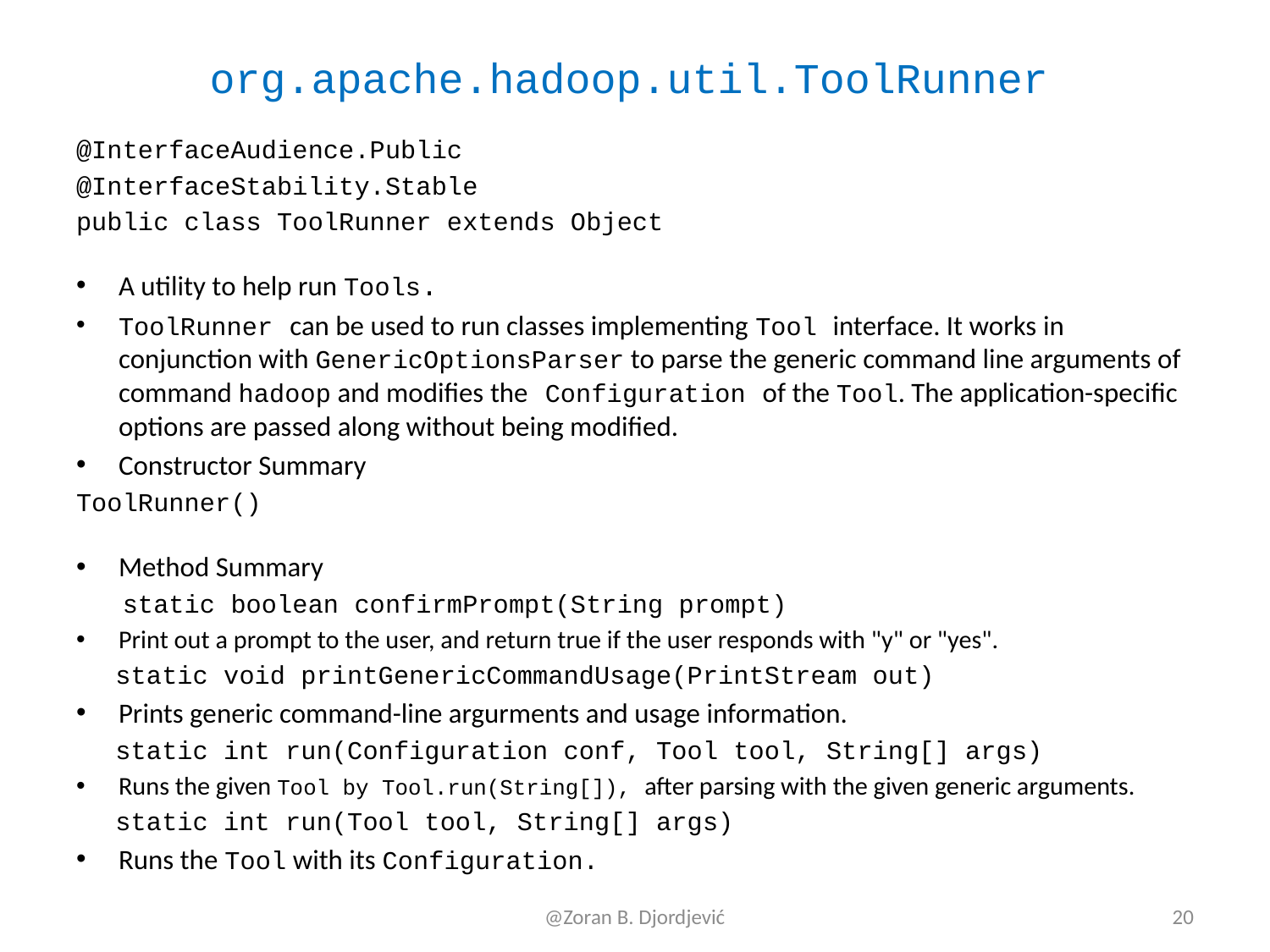

# org.apache.hadoop.util.ToolRunner
@InterfaceAudience.Public
@InterfaceStability.Stable
public class ToolRunner extends Object

A utility to help run Tools.
ToolRunner can be used to run classes implementing Tool interface. It works in conjunction with GenericOptionsParser to parse the generic command line arguments of command hadoop and modifies the Configuration of the Tool. The application-specific options are passed along without being modified.
Constructor Summary
ToolRunner()

Method Summary
   static boolean confirmPrompt(String prompt)
Print out a prompt to the user, and return true if the user responds with "y" or "yes".
   static void printGenericCommandUsage(PrintStream out)
Prints generic command-line argurments and usage information.
   static int run(Configuration conf, Tool tool, String[] args)
Runs the given Tool by Tool.run(String[]), after parsing with the given generic arguments.
   static int run(Tool tool, String[] args)
Runs the Tool with its Configuration.
@Zoran B. Djordjević
20